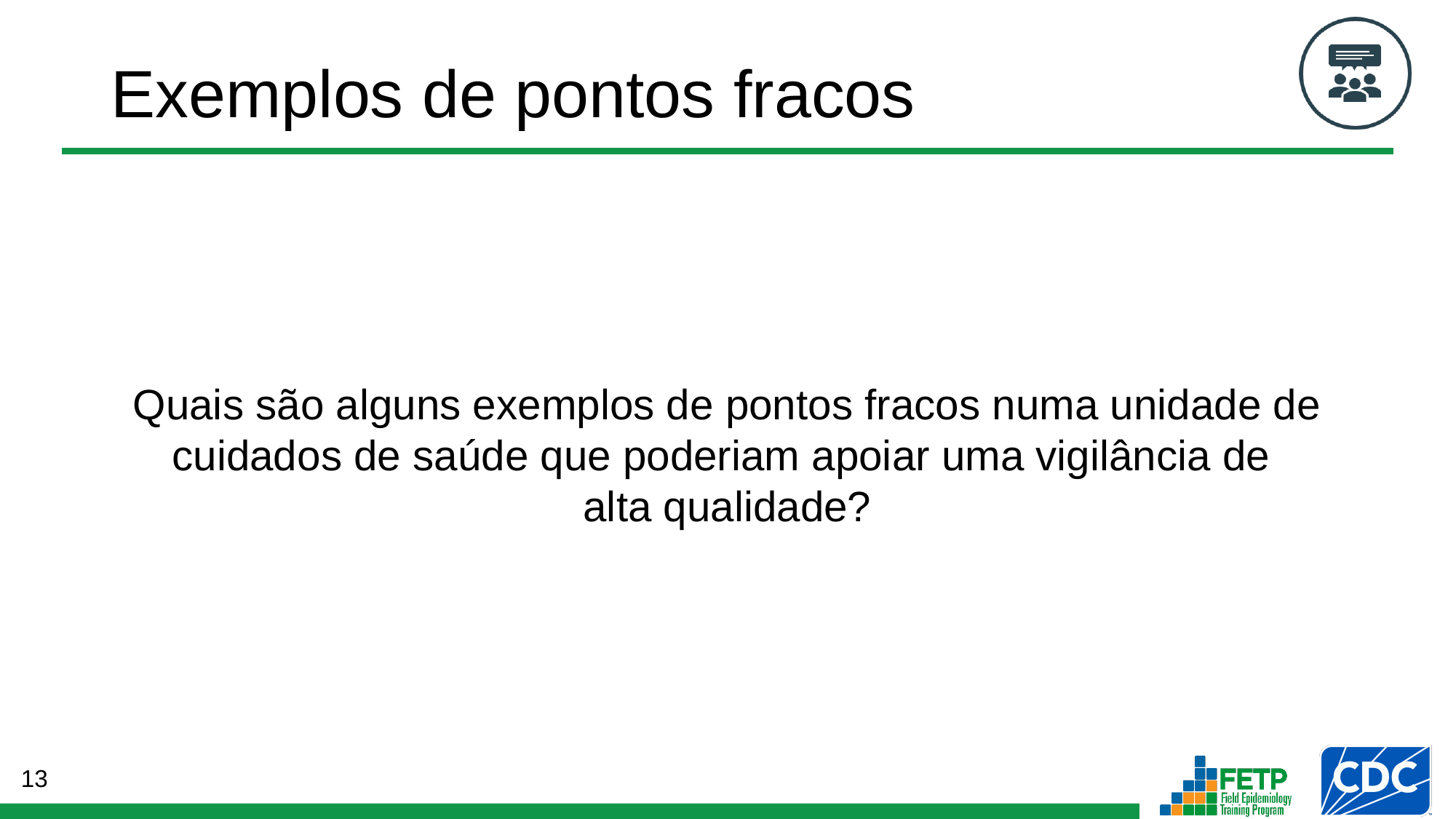

# Exemplos de pontos fracos
Quais são alguns exemplos de pontos fracos numa unidade de cuidados de saúde que poderiam apoiar uma vigilância de
alta qualidade?